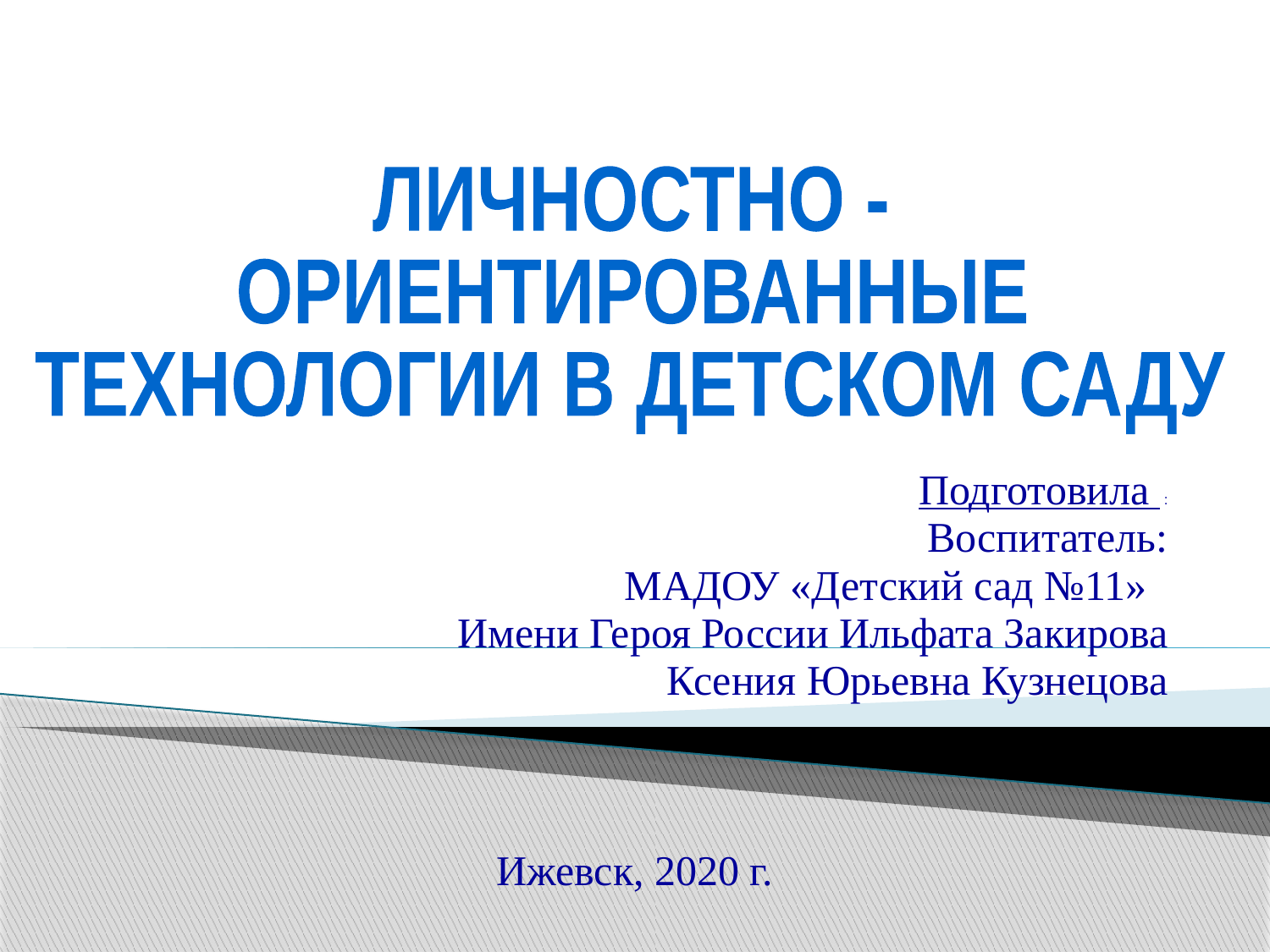

ЛИЧНОСТНО -
ОРИЕНТИРОВАННЫЕ
ТЕХНОЛОГИИ В ДЕТСКОМ САДУ
Подготовила  :
Воспитатель:
 МАДОУ «Детский сад №11»
Имени Героя России Ильфата Закирова
Ксения Юрьевна Кузнецова

Ижевск, 2020 г.